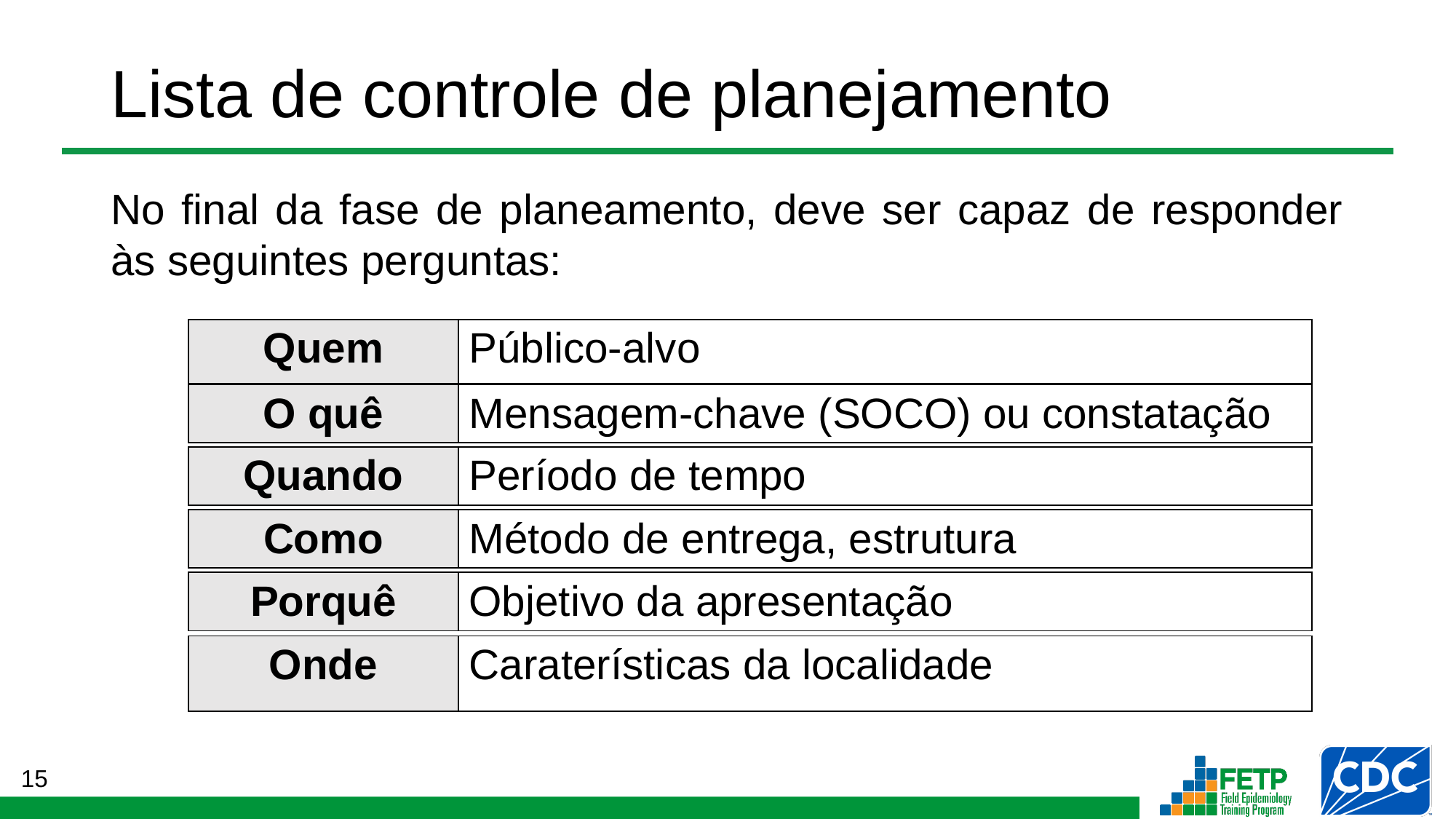

# Lista de controle de planejamento
No final da fase de planeamento, deve ser capaz de responder às seguintes perguntas:
| Quem | Público-alvo |
| --- | --- |
| O quê | Mensagem-chave (SOCO) ou constatação |
| --- | --- |
| Quando | Período de tempo |
| --- | --- |
| Como | Método de entrega, estrutura |
| --- | --- |
| Porquê | Objetivo da apresentação |
| --- | --- |
| Onde | Caraterísticas da localidade |
| --- | --- |